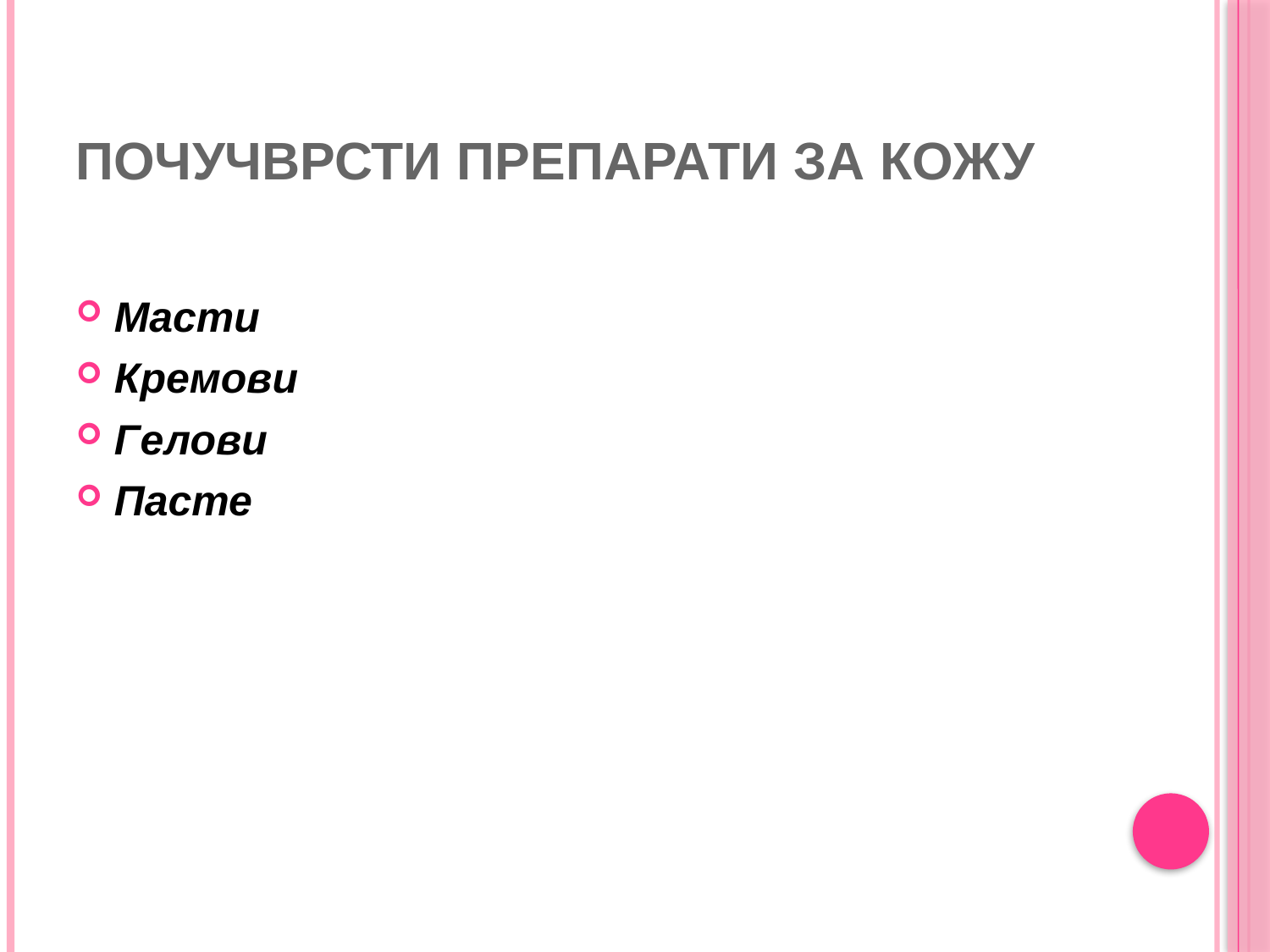

# Почучврсти препарати за кожу

Масти
Кремови
Гелови
Пасте